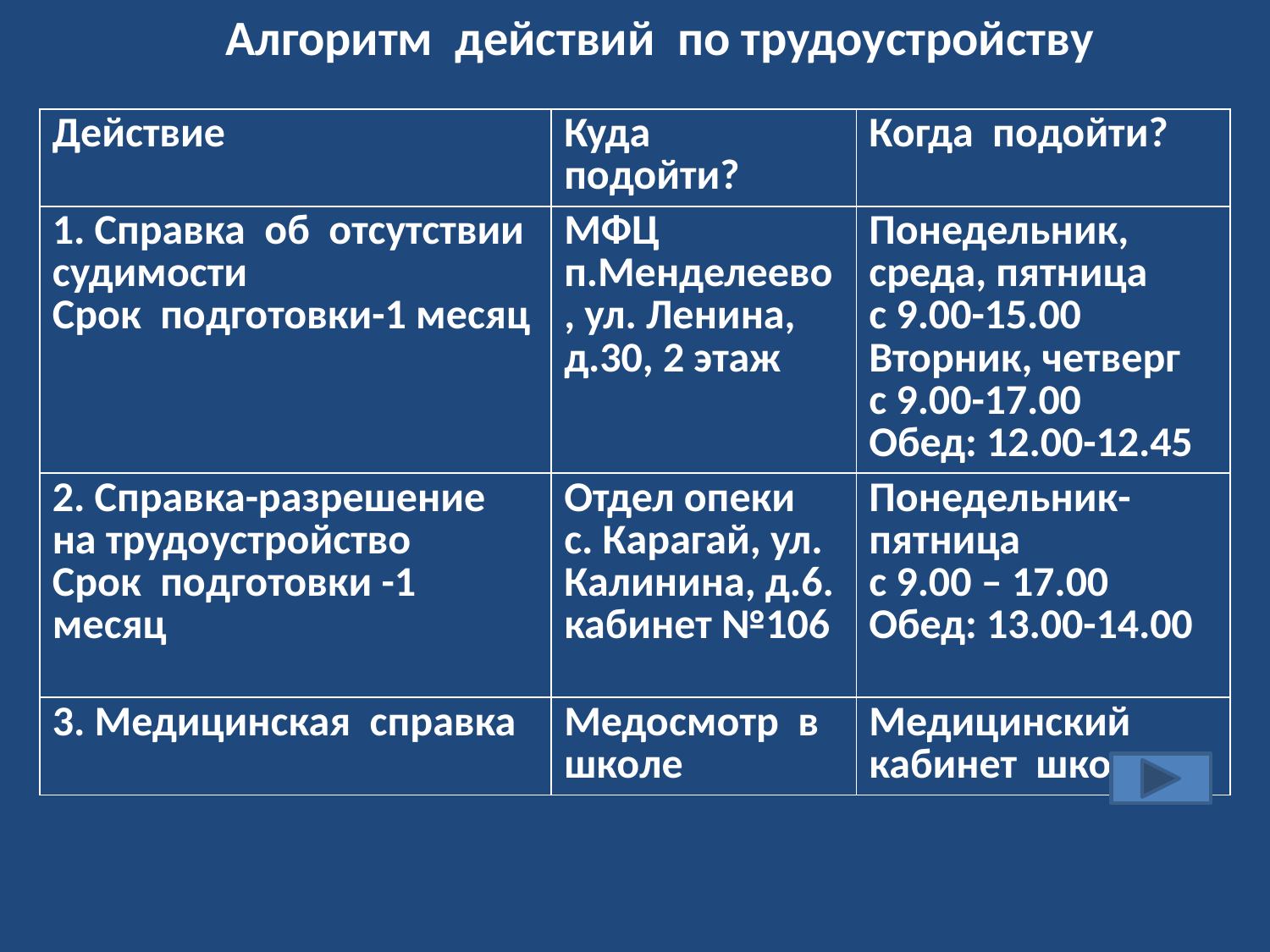

Алгоритм  действий  по трудоустройству
| Действие | Куда подойти? | Когда подойти? |
| --- | --- | --- |
| 1. Справка об отсутствии судимости Срок подготовки-1 месяц | МФЦ п.Менделеево, ул. Ленина, д.30, 2 этаж | Понедельник, среда, пятница с 9.00-15.00 Вторник, четверг с 9.00-17.00 Обед: 12.00-12.45 |
| 2. Справка-разрешение на трудоустройство Срок подготовки -1 месяц | Отдел опеки с. Карагай, ул. Калинина, д.6. кабинет №106 | Понедельник-пятница с 9.00 – 17.00 Обед: 13.00-14.00 |
| 3. Медицинская справка | Медосмотр в школе | Медицинский кабинет школы |